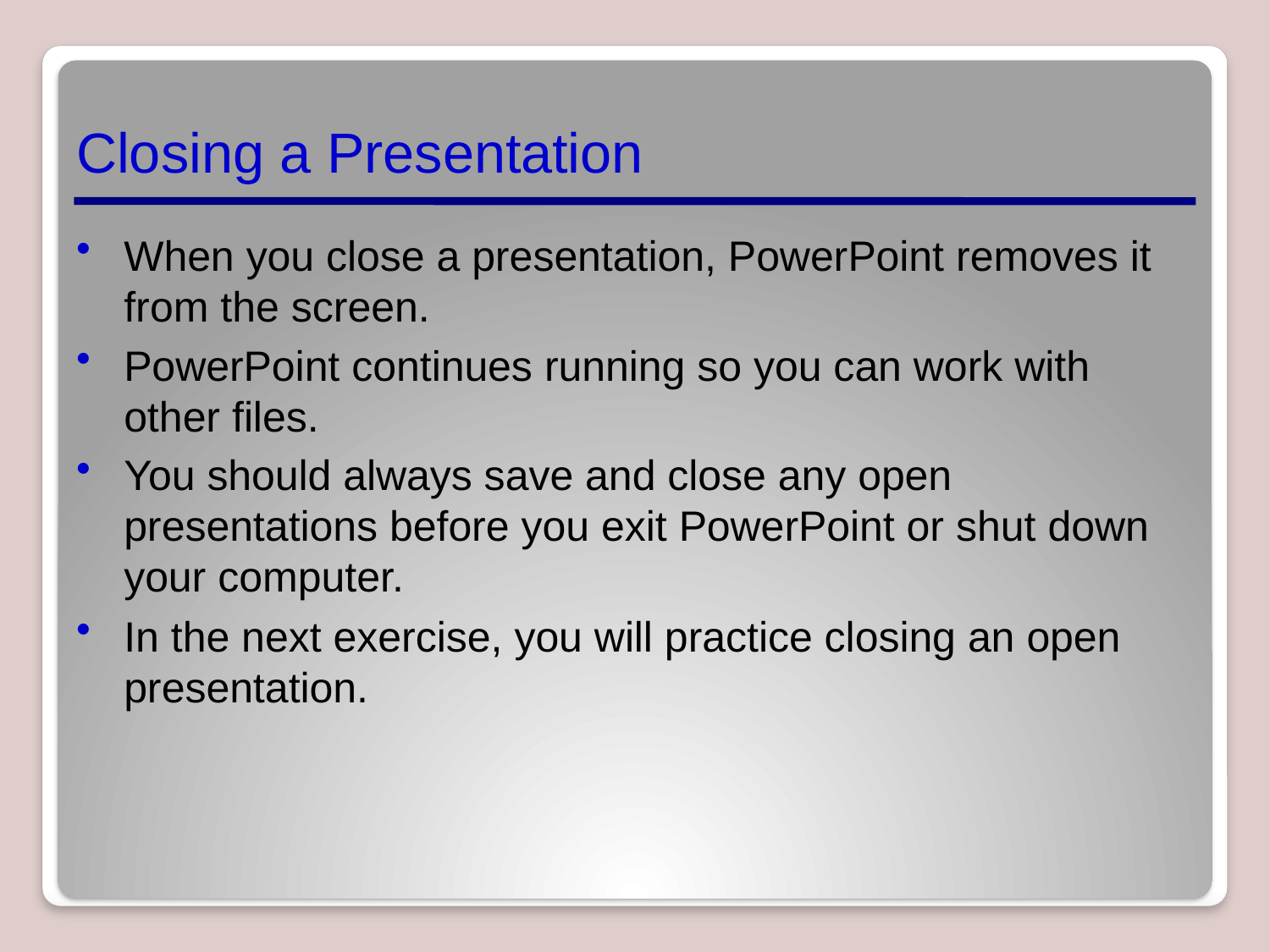

# Closing a Presentation
When you close a presentation, PowerPoint removes it from the screen.
PowerPoint continues running so you can work with other files.
You should always save and close any open presentations before you exit PowerPoint or shut down your computer.
In the next exercise, you will practice closing an open presentation.